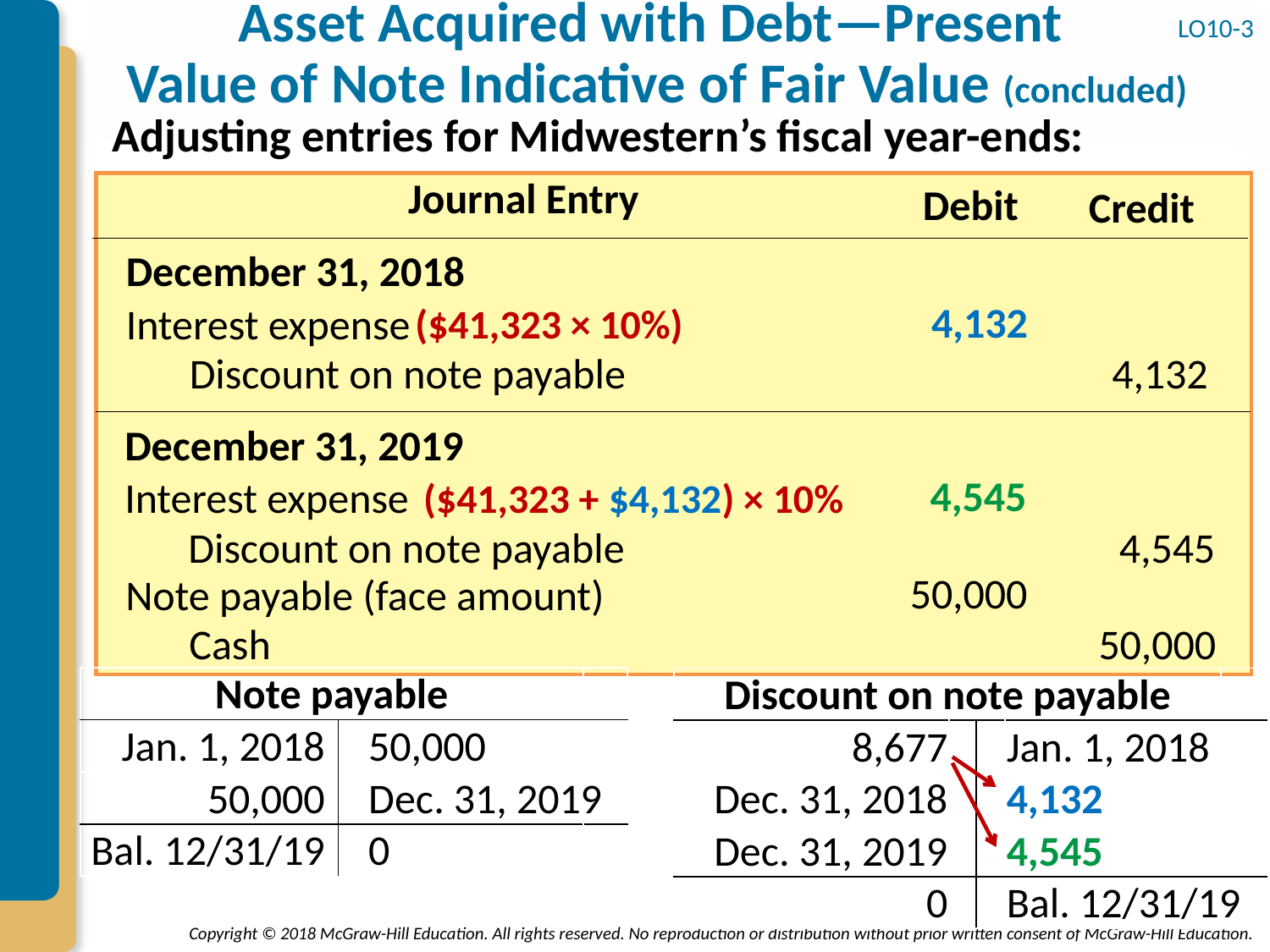

# Asset Acquired with Debt—Present Value of Note Indicative of Fair Value (concluded)
LO10-3
Adjusting entries for Midwestern’s fiscal year-ends:
Journal Entry
Debit

Credit
December 31, 2018
4,132
Interest expense
($41,323 × 10%)
Discount on note payable
4,132
December 31, 2019
4,545
Interest expense
($41,323 + $4,132) × 10%
Discount on note payable
4,545
50,000
Note payable (face amount)
Cash
50,000
| Note payable |  |  |  |  |
| --- | --- | --- | --- | --- |
| Jan. 1, 2018 |  |  | 50,000 |  |
| 50,000 |  |  | Dec. 31, 2019 |  |
| Bal. 12/31/19 |  |  | 0 |  |
| Discount on note payable |  |  |  |  |  |
| --- | --- | --- | --- | --- | --- |
| 8,677 |  |  | Jan. 1, 2018 |  |  |
| Dec. 31, 2018 |  |  | 4,132 |  |  |
| Dec. 31, 2019 |  |  | 4,545 |  |  |
| 0 |  |  | Bal. 12/31/19 |  |  |